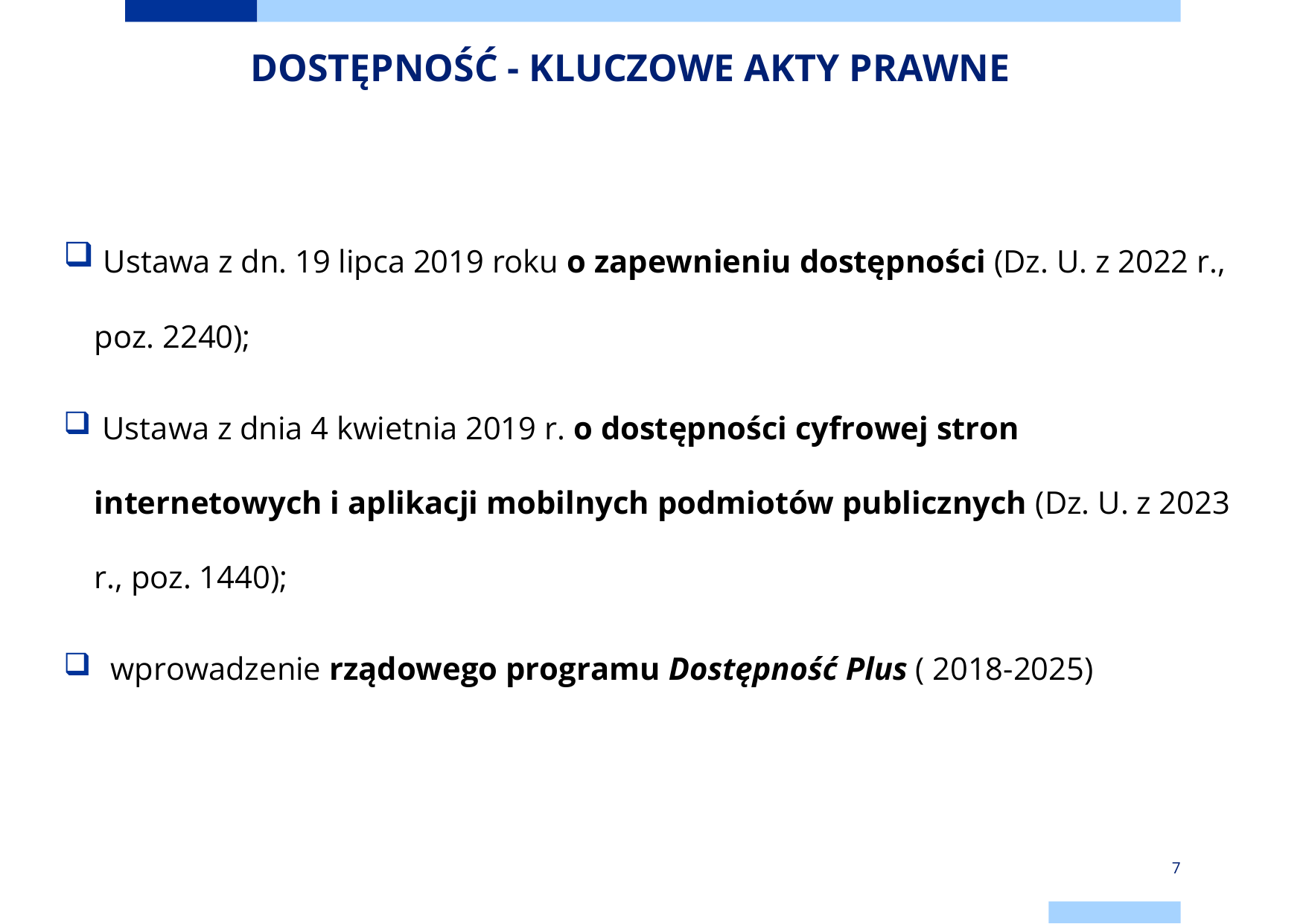

# DOSTĘPNOŚĆ - KLUCZOWE AKTY PRAWNE
 Ustawa z dn. 19 lipca 2019 roku o zapewnieniu dostępności (Dz. U. z 2022 r., poz. 2240);
 Ustawa z dnia 4 kwietnia 2019 r. o dostępności cyfrowej stron internetowych i aplikacji mobilnych podmiotów publicznych (Dz. U. z 2023 r., poz. 1440);
  wprowadzenie rządowego programu Dostępność Plus ( 2018-2025)
7